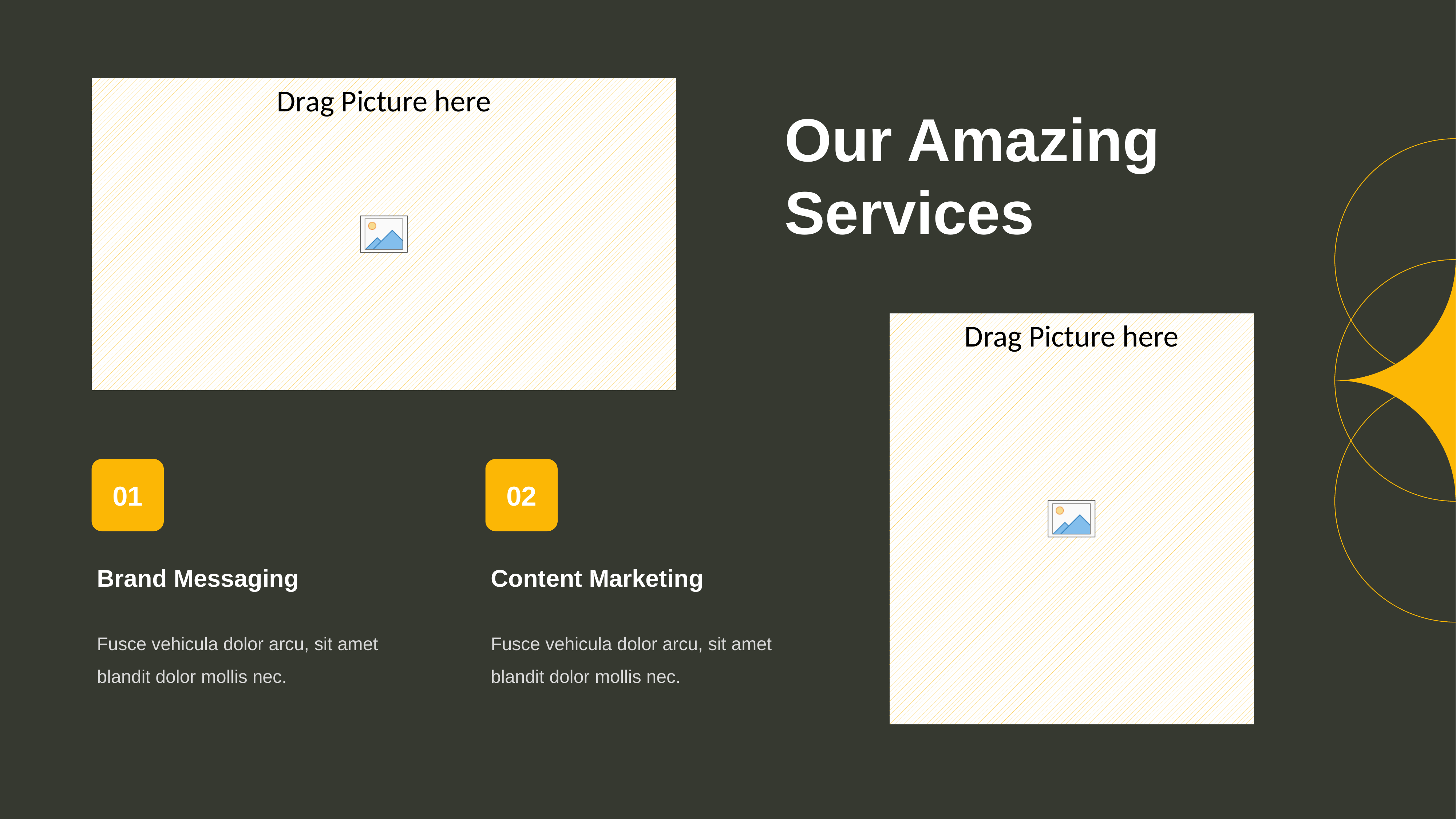

Our Amazing Services

01
02
Brand Messaging
Content Marketing
Fusce vehicula dolor arcu, sit amet blandit dolor mollis nec.
Fusce vehicula dolor arcu, sit amet blandit dolor mollis nec.